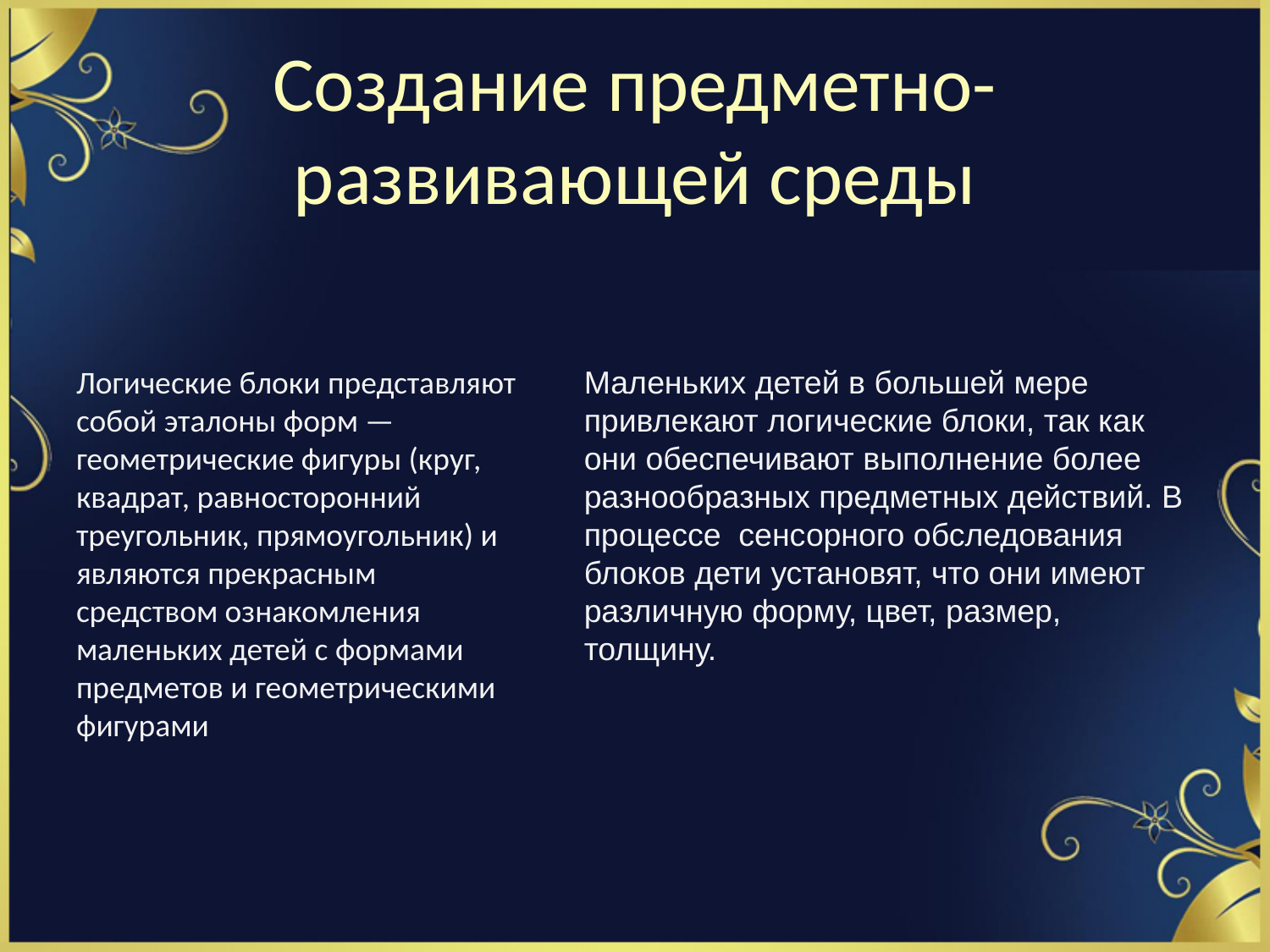

# Создание предметно-развивающей среды
Логические блоки представляют собой эталоны форм — геометрические фигуры (круг, квадрат, равносторонний треугольник, прямоугольник) и являются прекрасным средством ознакомления маленьких детей с формами предметов и геометрическими фигурами

Маленьких детей в большей мере привлекают логические блоки, так как они обеспечивают выполнение более разнообразных предметных действий. В процессе  сенсорного обследования блоков дети установят, что они имеют различную форму, цвет, размер, толщину.